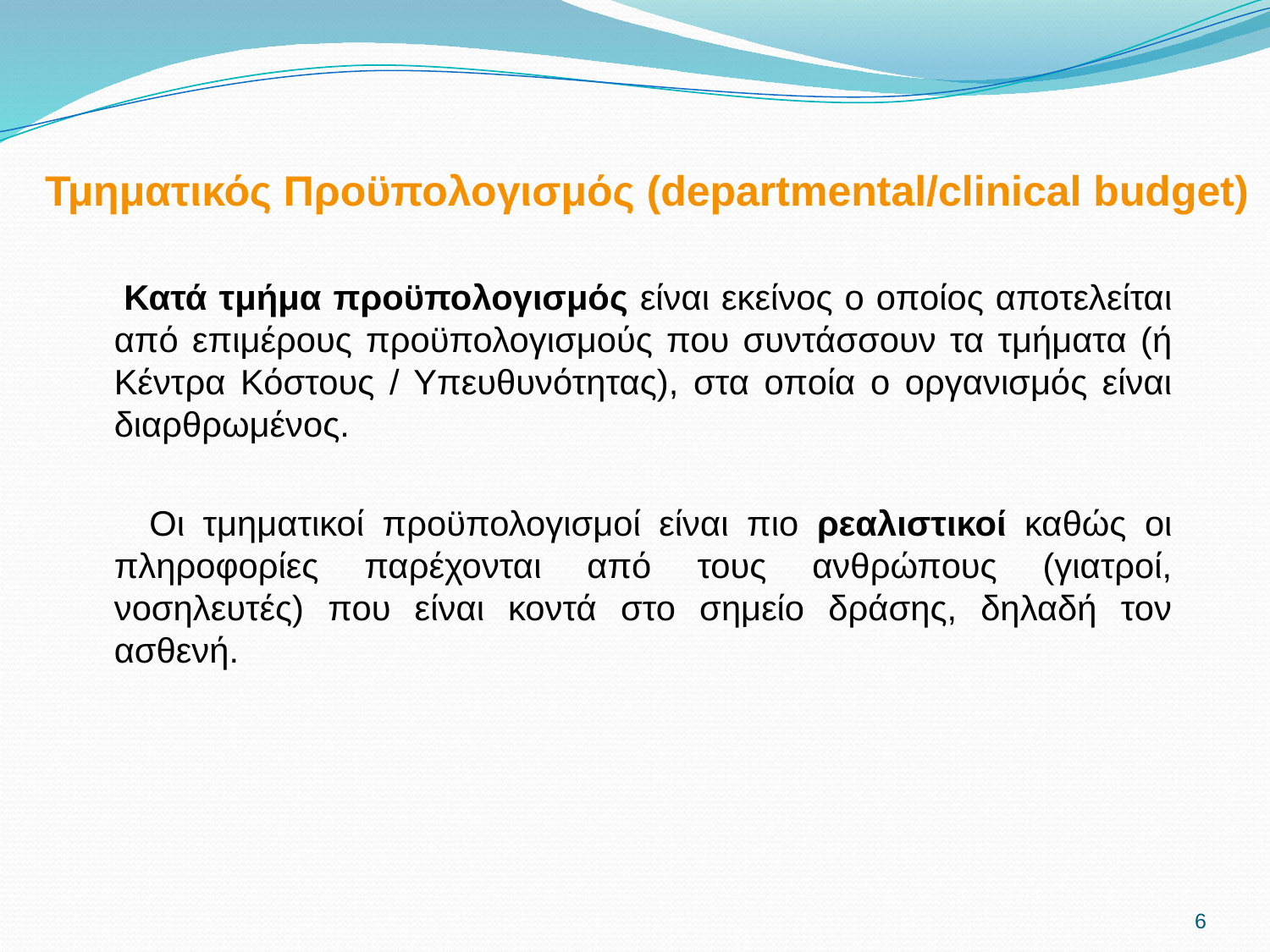

# Τμηματικός Προϋπολογισμός (departmental/clinical budget)
    Κατά τμήμα προϋπολογισμός είναι εκείνος ο οποίος αποτελείται από επιμέρους προϋπολογισμούς που συντάσσουν τα τμήματα (ή Κέντρα Κόστους / Υπευθυνότητας), στα οποία ο οργανισμός είναι διαρθρωμένος.

    Οι τμηματικοί προϋπολογισμοί είναι πιο ρεαλιστικοί καθώς οι πληροφορίες παρέχονται από τους ανθρώπους (γιατροί, νοσηλευτές) που είναι κοντά στο σημείο δράσης, δηλαδή τον ασθενή.

6